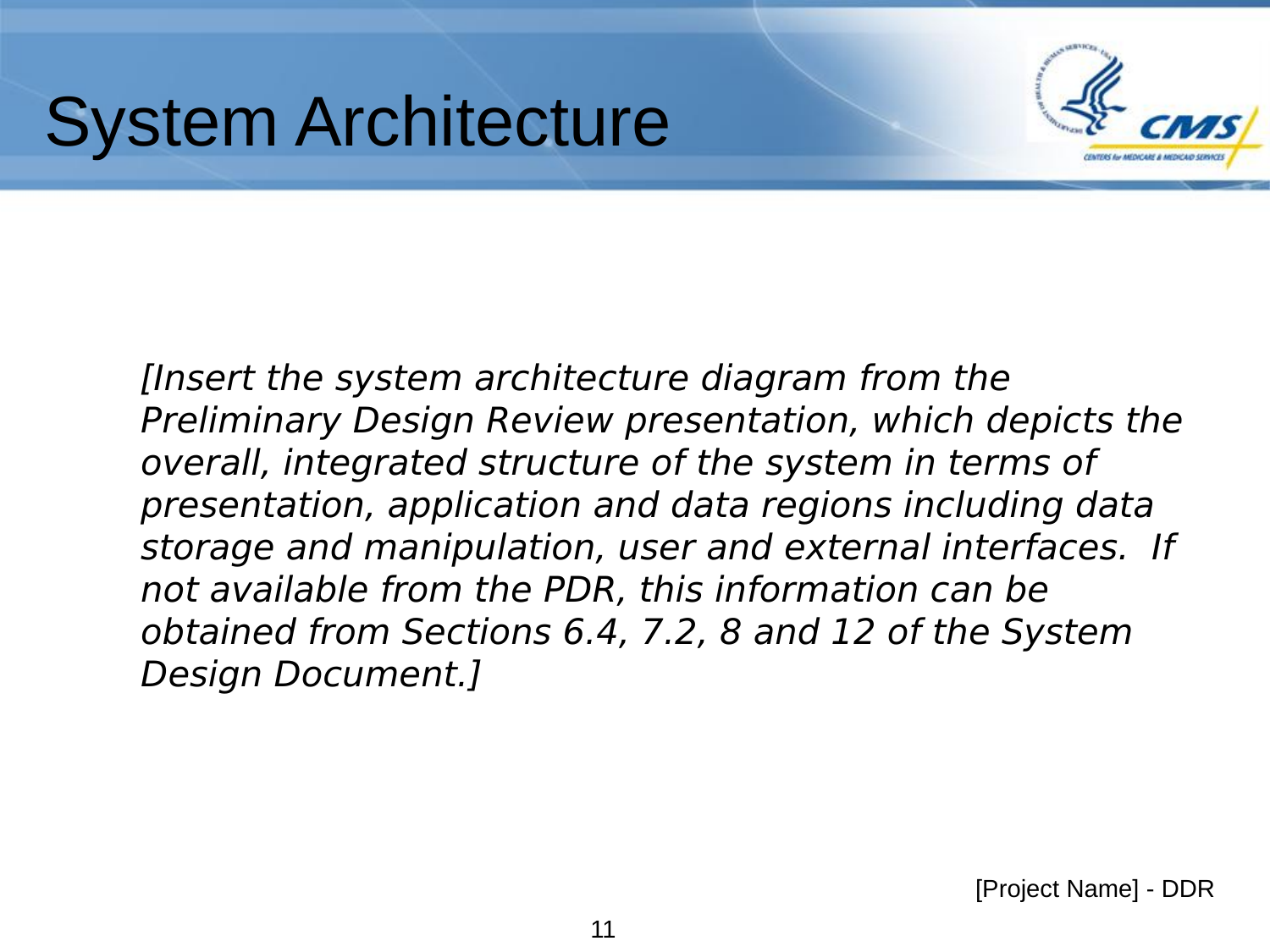

# System Architecture
[Insert the system architecture diagram from the Preliminary Design Review presentation, which depicts the overall, integrated structure of the system in terms of presentation, application and data regions including data storage and manipulation, user and external interfaces.  If not available from the PDR, this information can be obtained from Sections 6.4, 7.2, 8 and 12 of the System Design Document.]

[Project Name] - DDR
11